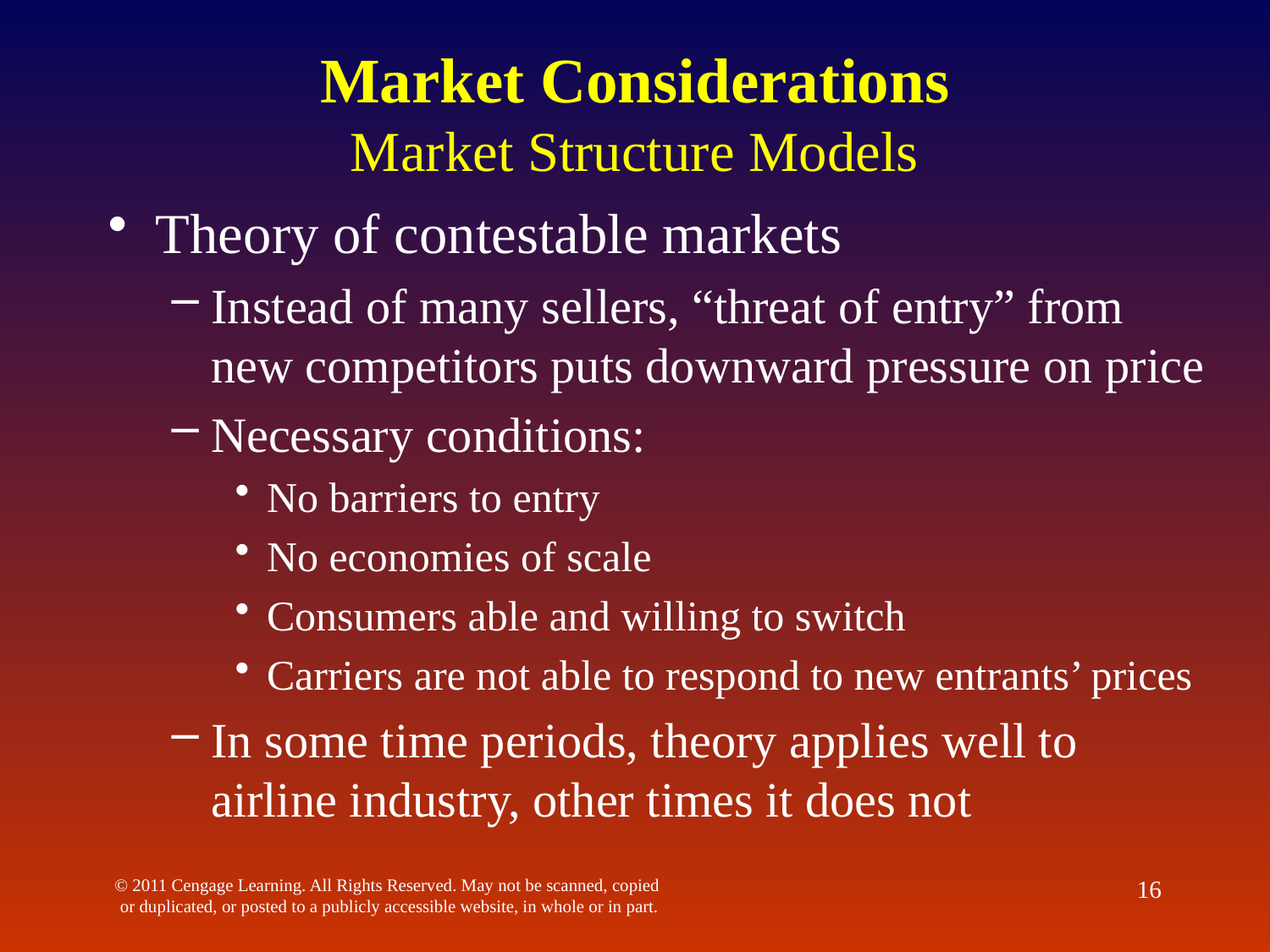

# Market Considerations Market Structure Models
Theory of contestable markets
Instead of many sellers, “threat of entry” from new competitors puts downward pressure on price
Necessary conditions:
No barriers to entry
No economies of scale
Consumers able and willing to switch
Carriers are not able to respond to new entrants’ prices
In some time periods, theory applies well to airline industry, other times it does not
© 2011 Cengage Learning. All Rights Reserved. May not be scanned, copied   or duplicated, or posted to a publicly accessible website, in whole or in part.
16